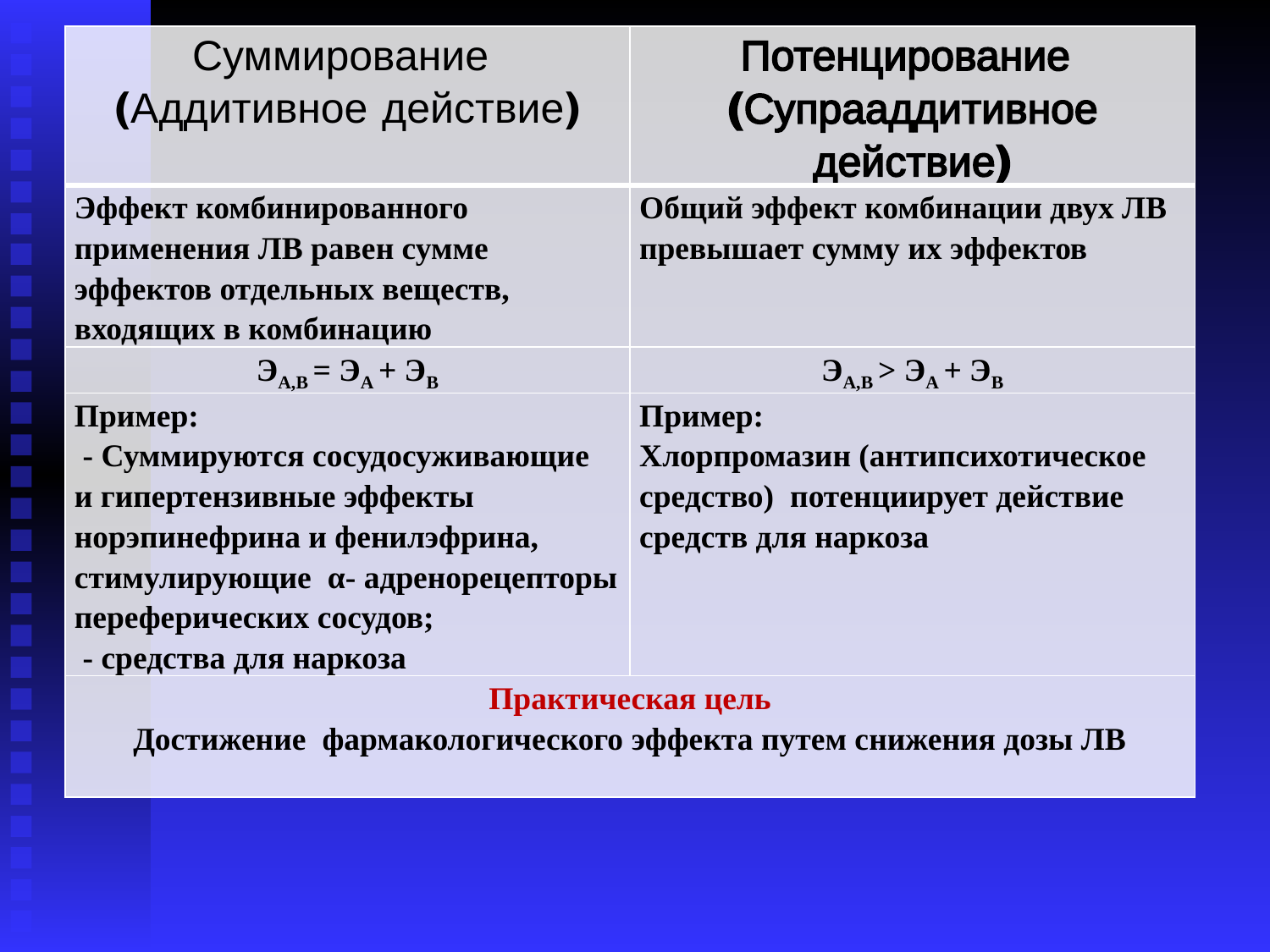

| Суммирование (Аддитивное действие) | Потенцирование (Супрааддитивное действие) |
| --- | --- |
| Эффект комбинированного применения ЛВ равен сумме эффектов отдельных веществ, входящих в комбинацию | Общий эффект комбинации двух ЛВ превышает сумму их эффектов |
| ЭА,В = ЭА + ЭВ | ЭА,В > ЭА + ЭВ |
| Пример: - Суммируются сосудосуживающие и гипертензивные эффекты норэпинефрина и фенилэфрина, стимулирующие α- адренорецепторы переферических сосудов; - средства для наркоза | Пример: Хлорпромазин (антипсихотическое средство) потенциирует действие средств для наркоза |
| Практическая цель Достижение фармакологического эффекта путем снижения дозы ЛВ |  |